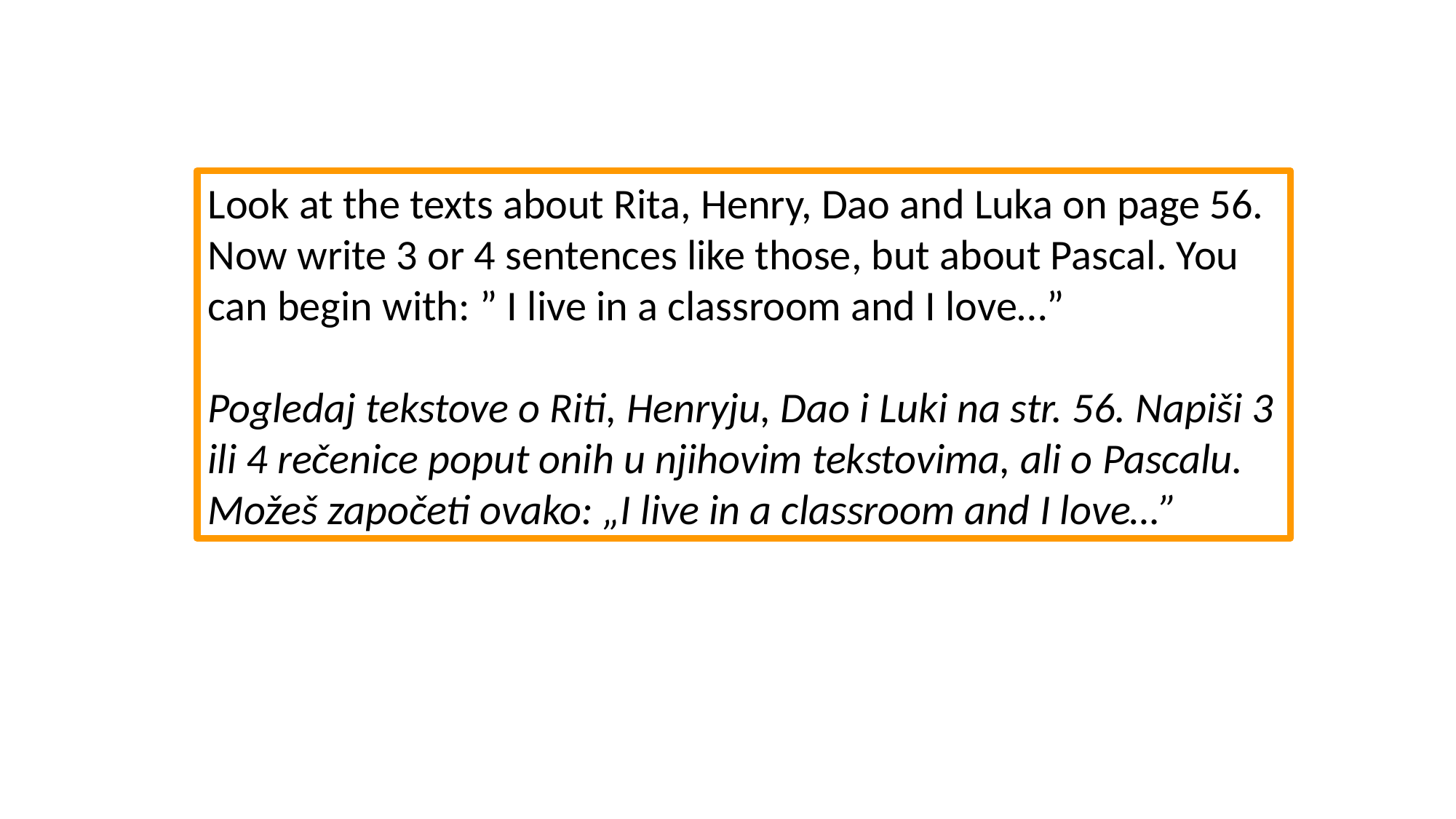

Look at the texts about Rita, Henry, Dao and Luka on page 56. Now write 3 or 4 sentences like those, but about Pascal. You can begin with: ” I live in a classroom and I love…”

Pogledaj tekstove o Riti, Henryju, Dao i Luki na str. 56. Napiši 3 ili 4 rečenice poput onih u njihovim tekstovima, ali o Pascalu. Možeš započeti ovako: „I live in a classroom and I love…”